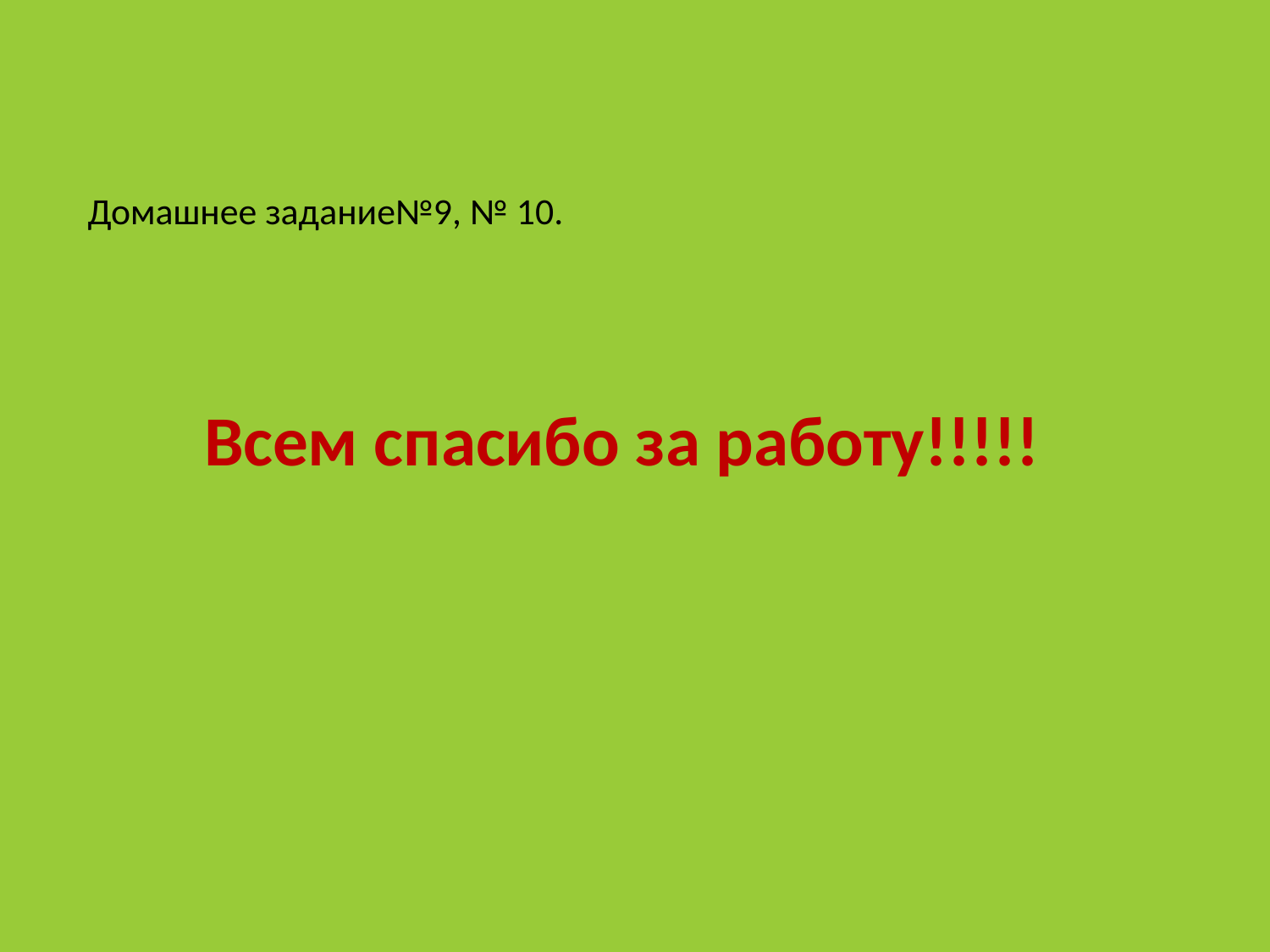

Домашнее задание№9, № 10.

            Всем спасибо за работу!!!!!